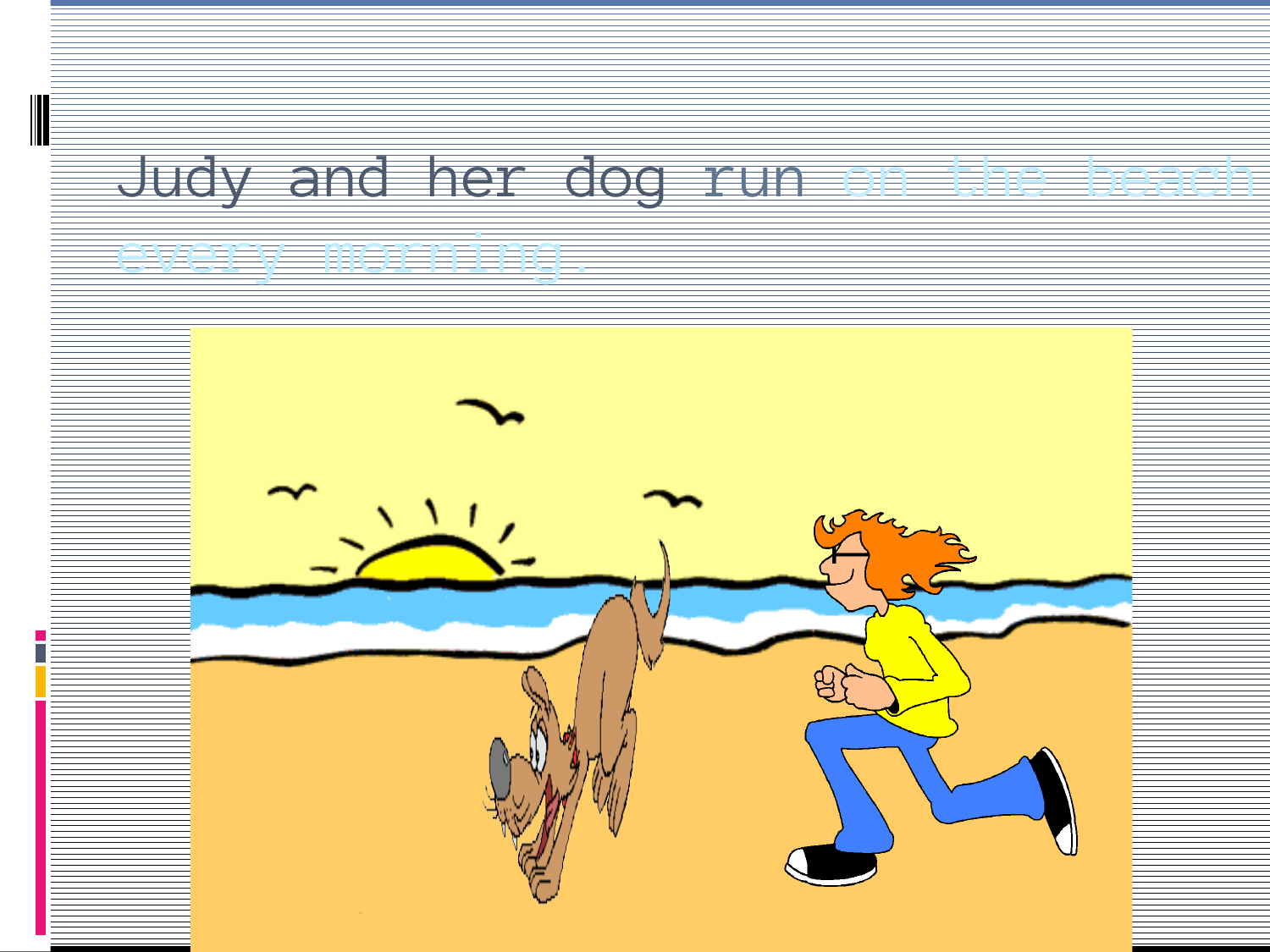

# Judy and her dog run on the beach
every morning.